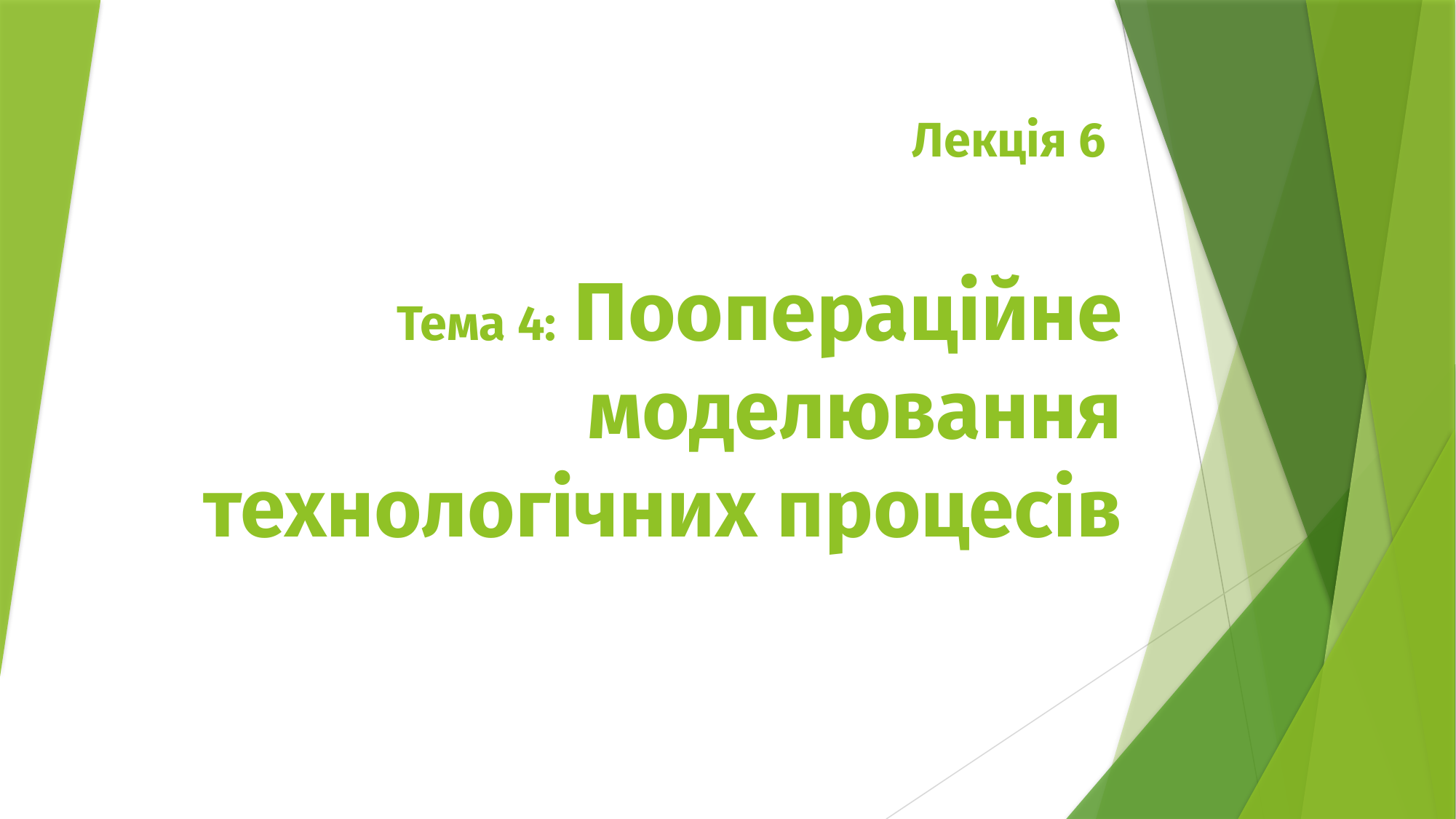

Лекція 6
# Тема 4: Поопераційне моделювання технологічних процесів